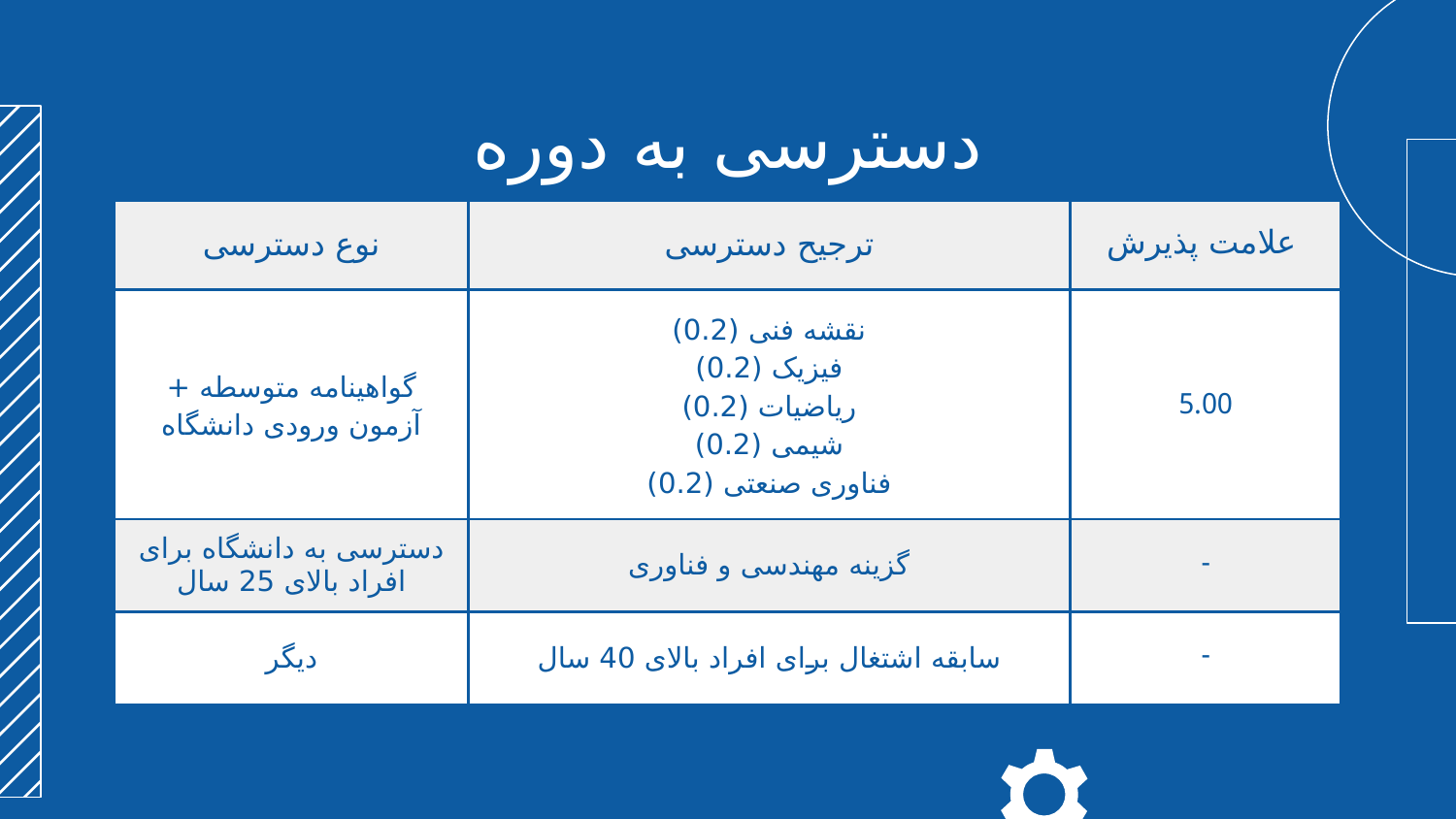

# دسترسی به دوره
| نوع دسترسی | ترجیح دسترسی | علامت پذیرش |
| --- | --- | --- |
| گواهینامه متوسطه + آزمون ورودی دانشگاه | نقشه فنی (0.2) فیزیک (0.2) ریاضیات (0.2) شیمی (0.2) فناوری صنعتی (0.2) | 5.00 |
| دسترسی به دانشگاه برای افراد بالای 25 سال | گزینه مهندسی و فناوری | - |
| دیگر | سابقه اشتغال برای افراد بالای 40 سال | - |